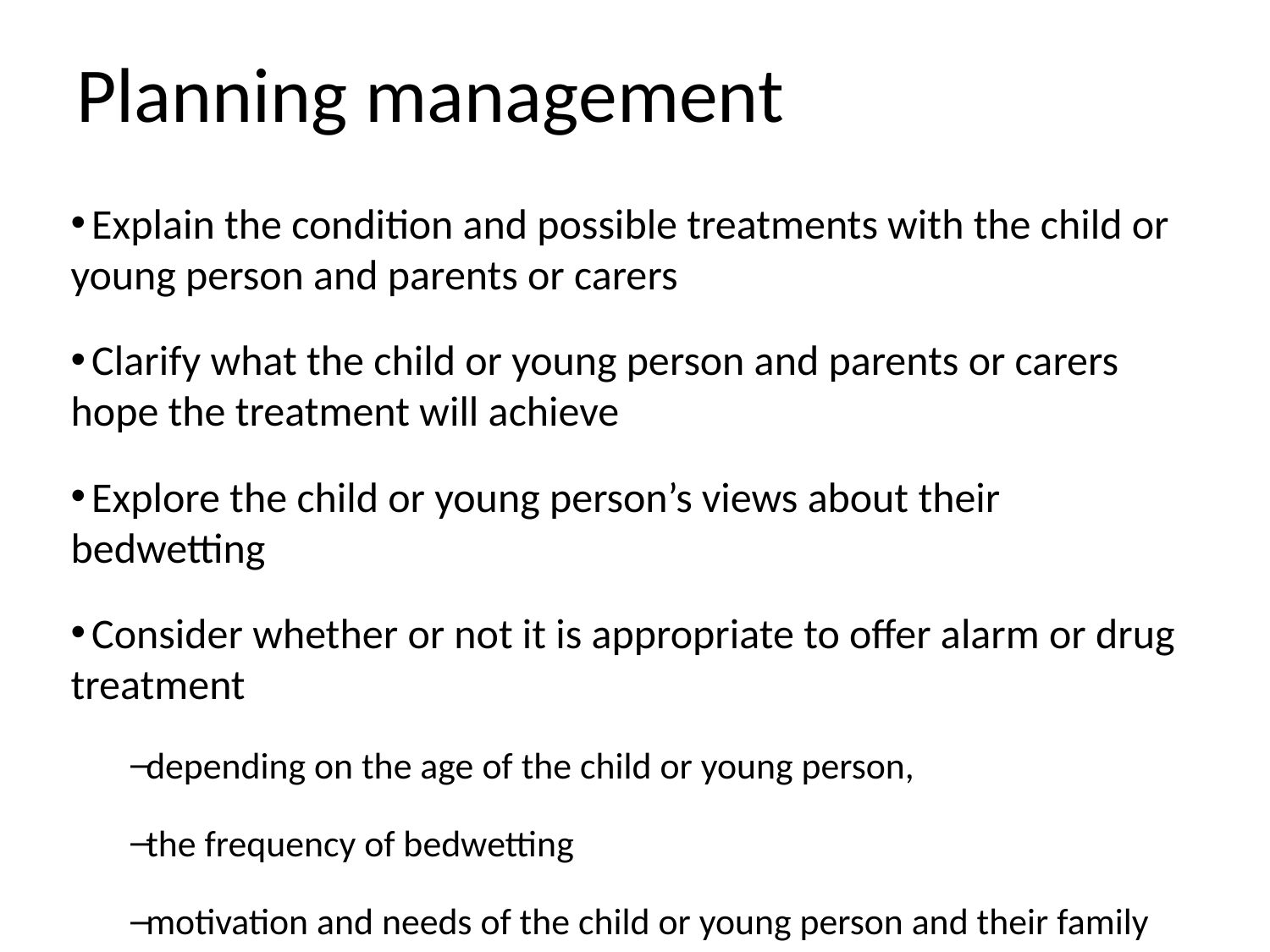

# Planning management
 Explain the condition and possible treatments with the child or young person and parents or carers
 Clarify what the child or young person and parents or carers hope the treatment will achieve
 Explore the child or young person’s views about their bedwetting
 Consider whether or not it is appropriate to offer alarm or drug treatment
depending on the age of the child or young person,
the frequency of bedwetting
motivation and needs of the child or young person and their family